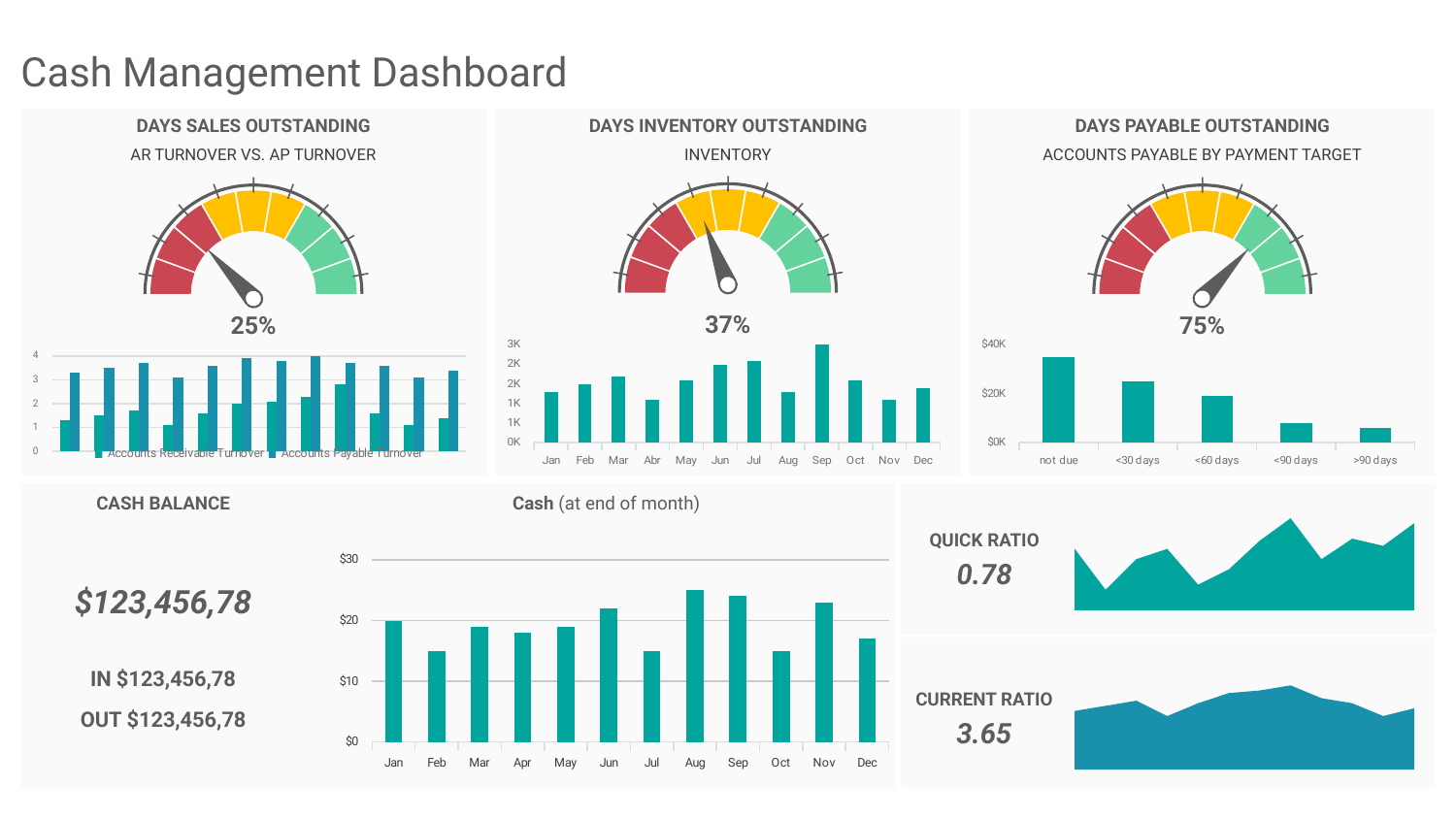

# Cash Management Dashboard

DAYS SALES OUTSTANDING
DAYS INVENTORY OUTSTANDING
DAYS PAYABLE OUTSTANDING
AR TURNOVER VS. AP TURNOVER
INVENTORY
ACCOUNTS PAYABLE BY PAYMENT TARGET

37%
25%
75%

### Chart

| Category | Column2 |
|---|---|
| Jan | 1300.0 |
| Feb | 1500.0 |
| Mar | 1700.0 |
| Abr | 1100.0 |
| May | 1600.0 |
| Jun | 2000.0 |
| Jul | 2100.0 |
| Aug | 1300.0 |
| Sep | 2800.0 |
| Oct | 1600.0 |
| Nov | 1100.0 |
| Dec | 1400.0 |

### Chart

| Category | Column2 |
|---|---|
| not due | 35000.0 |
| <30 days | 25000.0 |
| <60 days | 19000.0 |
| <90 days | 8000.0 |
| >90 days | 6000.0 |

### Chart

| Category | Accounts Receivable Turnover | Accounts Payable Turnover |
|---|---|---|
| Jan | 1.3 | 3.3 |
| Feb | 1.5 | 3.5 |
| Mar | 1.7 | 3.7 |
| Abr | 1.1 | 3.1 |
| May | 1.6 | 3.6 |
| Jun | 2.0 | 3.9 |
| Jul | 2.1 | 3.8 |
| Aug | 2.3 | 4.0 |
| Sep | 2.8 | 3.7 |
| Oct | 1.6 | 3.6 |
| Nov | 1.1 | 3.1 |
| Dec | 1.4 | 3.4 |

CASH BALANCE
Cash (at end of month)

### Chart

| Category | Quick Ratio |
|---|---|
| Jan | 0.6 |
| Feb | 0.2 |
| Mar | 0.5 |
| Abr | 0.6 |
| May | 0.25 |
| Jun | 0.4 |
| Jul | 0.68 |
| Aug | 0.9 |
| Sep | 0.5 |
| Oct | 0.7 |
| Nov | 0.63 |
| Dec | 0.85 |
QUICK RATIO
0.78

### Chart

| Category | Cost per Lead |
|---|---|
| Jan | 20.0 |
| Feb | 15.0 |
| Mar | 19.0 |
| Apr | 18.0 |
| May | 19.0 |
| Jun | 22.0 |
| Jul | 15.0 |
| Aug | 25.0 |
| Sep | 24.0 |
| Oct | 15.0 |
| Nov | 23.0 |
| Dec | 17.0 |
$123,456,78
IN $123,456,78
OUT $123,456,78

### Chart

| Category | Quick Ratio |
|---|---|
| Jan | 2.3 |
| Feb | 2.5 |
| Mar | 2.7 |
| Abr | 2.1 |
| May | 2.6 |
| Jun | 3.0 |
| Jul | 3.1 |
| Aug | 3.3 |
| Sep | 2.8 |
| Oct | 2.6 |
| Nov | 2.1 |
| Dec | 2.4 |
CURRENT RATIO
3.65